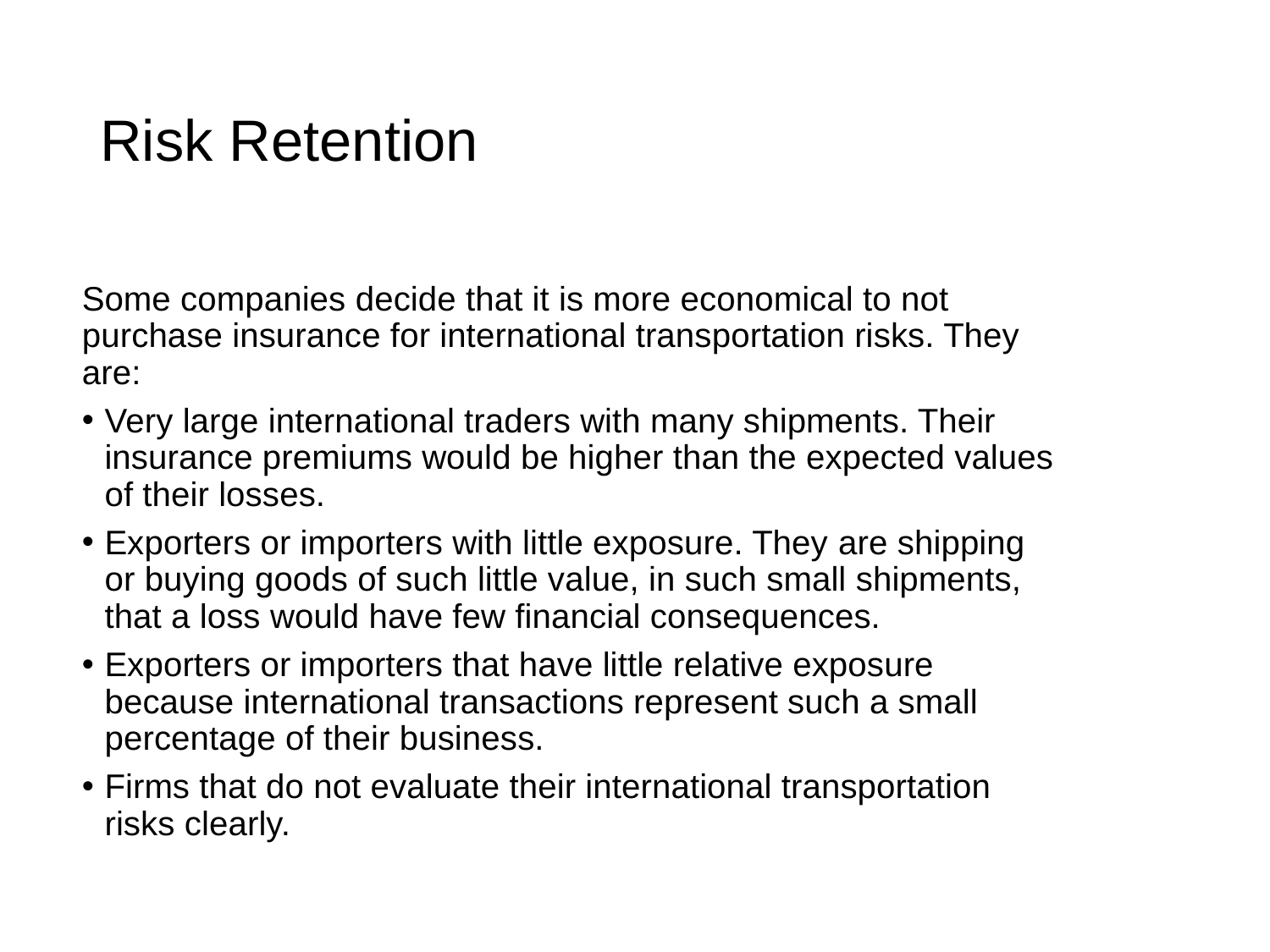

# Risk Retention
Some companies decide that it is more economical to not purchase insurance for international transportation risks. They are:
Very large international traders with many shipments. Their insurance premiums would be higher than the expected values of their losses.
Exporters or importers with little exposure. They are shipping or buying goods of such little value, in such small shipments, that a loss would have few financial consequences.
Exporters or importers that have little relative exposure because international transactions represent such a small percentage of their business.
Firms that do not evaluate their international transportation risks clearly.